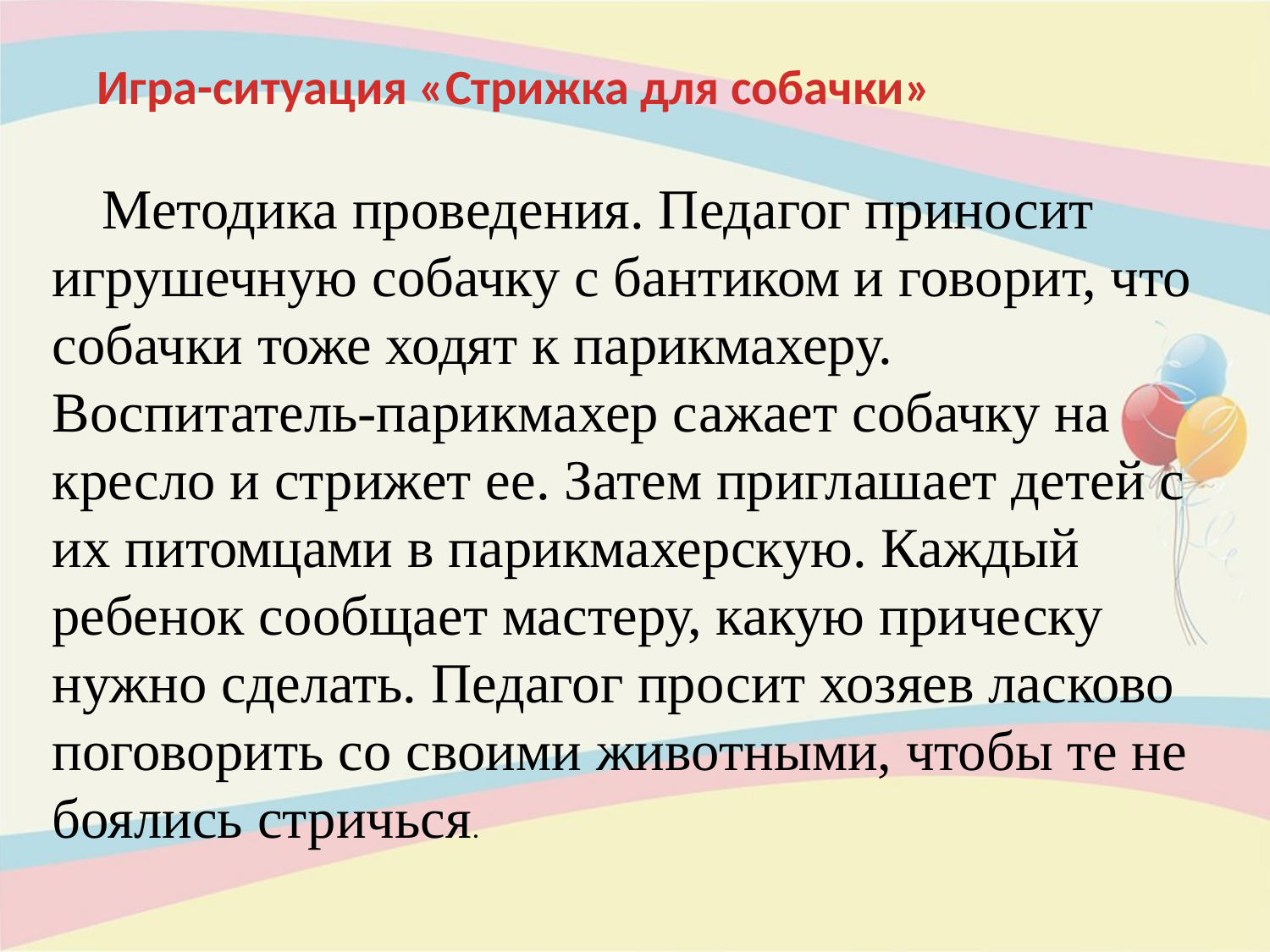

Игра-ситуация «Стрижка для собачки»
Методика проведения. Педагог приносит игрушечную собачку с бантиком и говорит, что собачки тоже ходят к парикмахеру. Воспитатель-парикмахер сажает собачку на кресло и стрижет ее. Затем приглашает детей с их питомцами в парикмахерскую. Каждый ребенок сообщает мастеру, какую прическу нужно сделать. Педагог просит хозяев ласково поговорить со своими животными, чтобы те не боялись стричься.